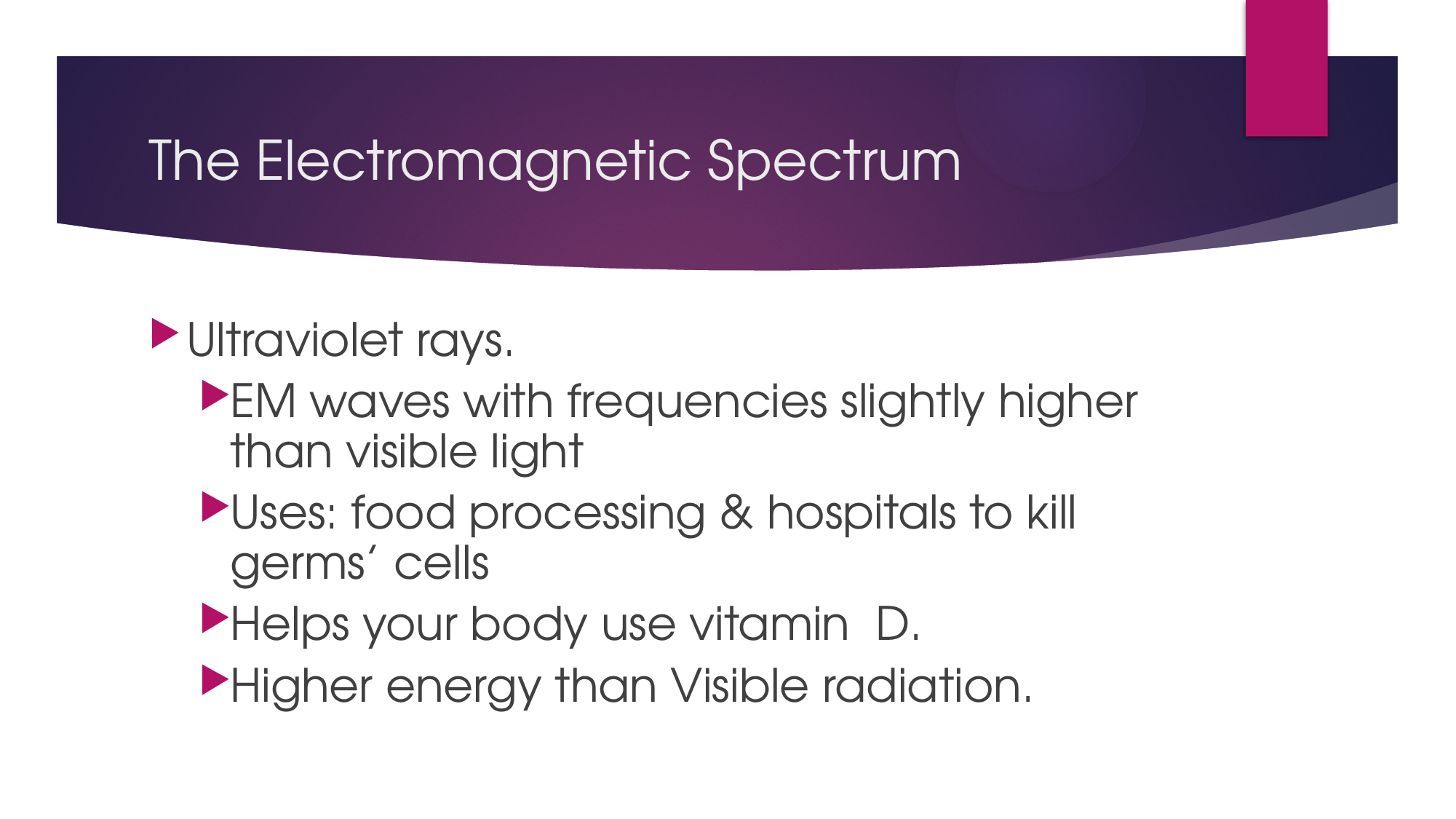

# The Electromagnetic Spectrum
Ultraviolet rays.
EM waves with frequencies slightly higher than visible light
Uses: food processing & hospitals to kill germs’ cells
Helps your body use vitamin  D.
Higher energy than Visible radiation.